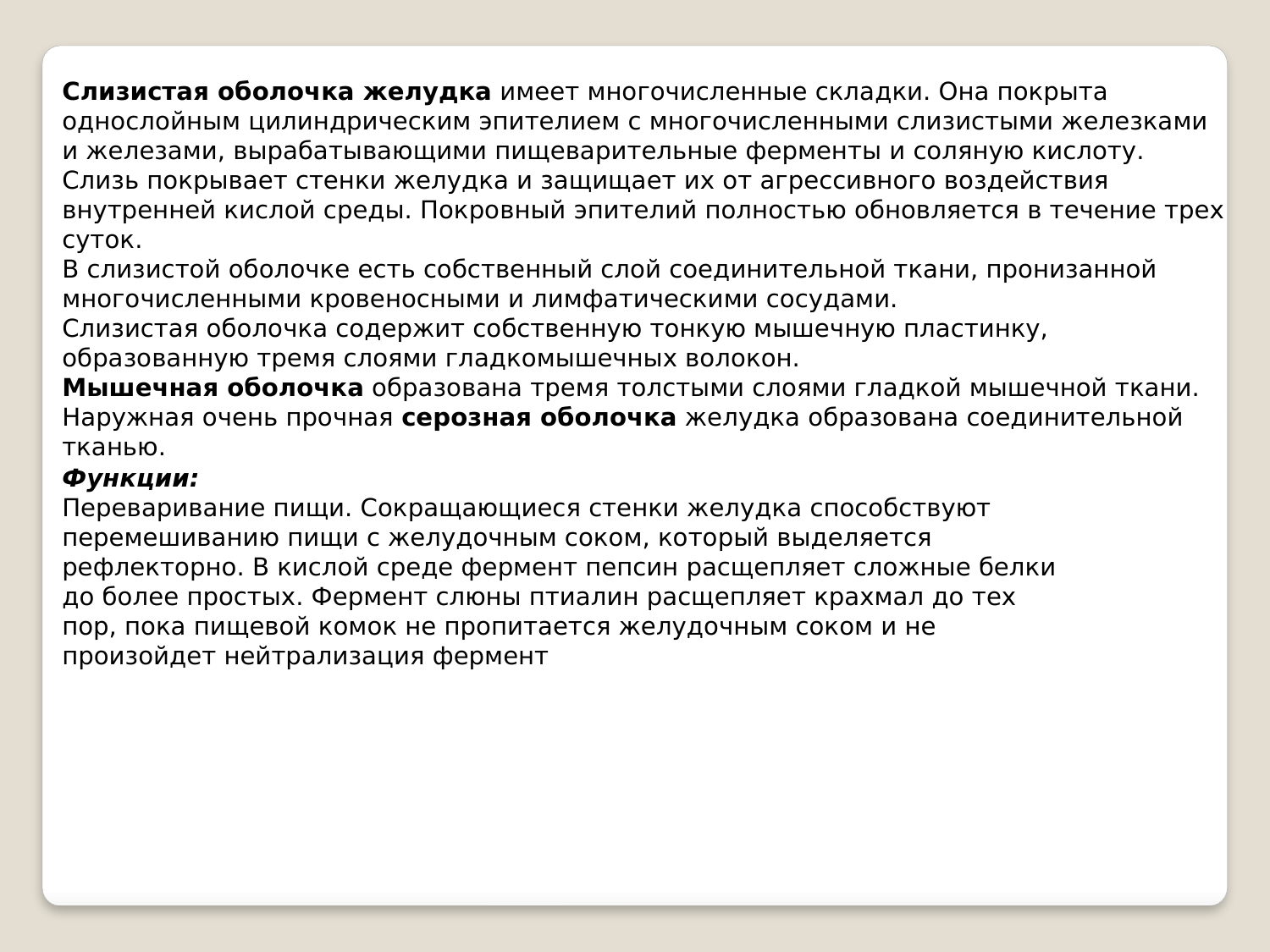

Слизистая оболочка желудка имеет многочисленные складки. Она покрыта однослойным цилиндрическим эпителием с многочисленными слизистыми железками и железами, вырабатывающими пищеварительные ферменты и соляную кислоту. Слизь покрывает стенки желудка и защищает их от агрессивного воздействия внутренней кислой среды. Покровный эпителий полностью обновляется в течение трех суток.
В слизистой оболочке есть собственный слой соединительной ткани, пронизанной многочисленными кровеносными и лимфатическими сосудами.
Слизистая оболочка содержит собственную тонкую мышечную пластинку, образованную тремя слоями гладкомышечных волокон.
Мышечная оболочка образована тремя толстыми слоями гладкой мышечной ткани.
Наружная очень прочная серозная оболочка желудка образована соединительной тканью.
Функции:
Переваривание пищи. Сокращающиеся стенки желудка способствуют перемешиванию пищи с желудочным соком, который выделяется рефлекторно. В кислой среде фермент пепсин расщепляет сложные белки до более простых. Фермент слюны птиалин расщепляет крахмал до тех пор, пока пищевой комок не пропитается желудочным соком и не произойдет нейтрализация фермент